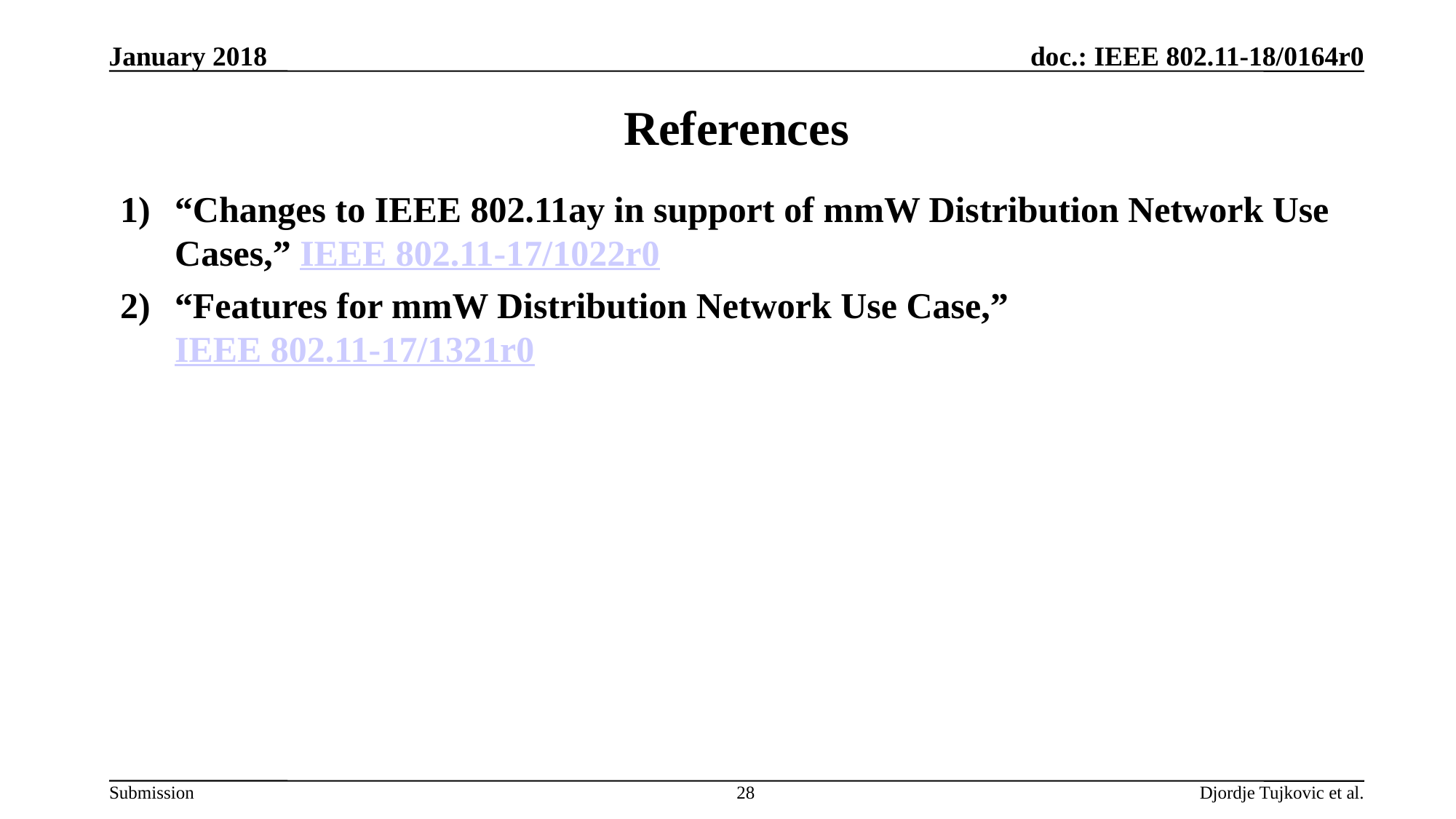

January 2018
# References
“Changes to IEEE 802.11ay in support of mmW Distribution Network Use Cases,” IEEE 802.11-17/1022r0
“Features for mmW Distribution Network Use Case,” IEEE 802.11-17/1321r0

28
Djordje Tujkovic et al.